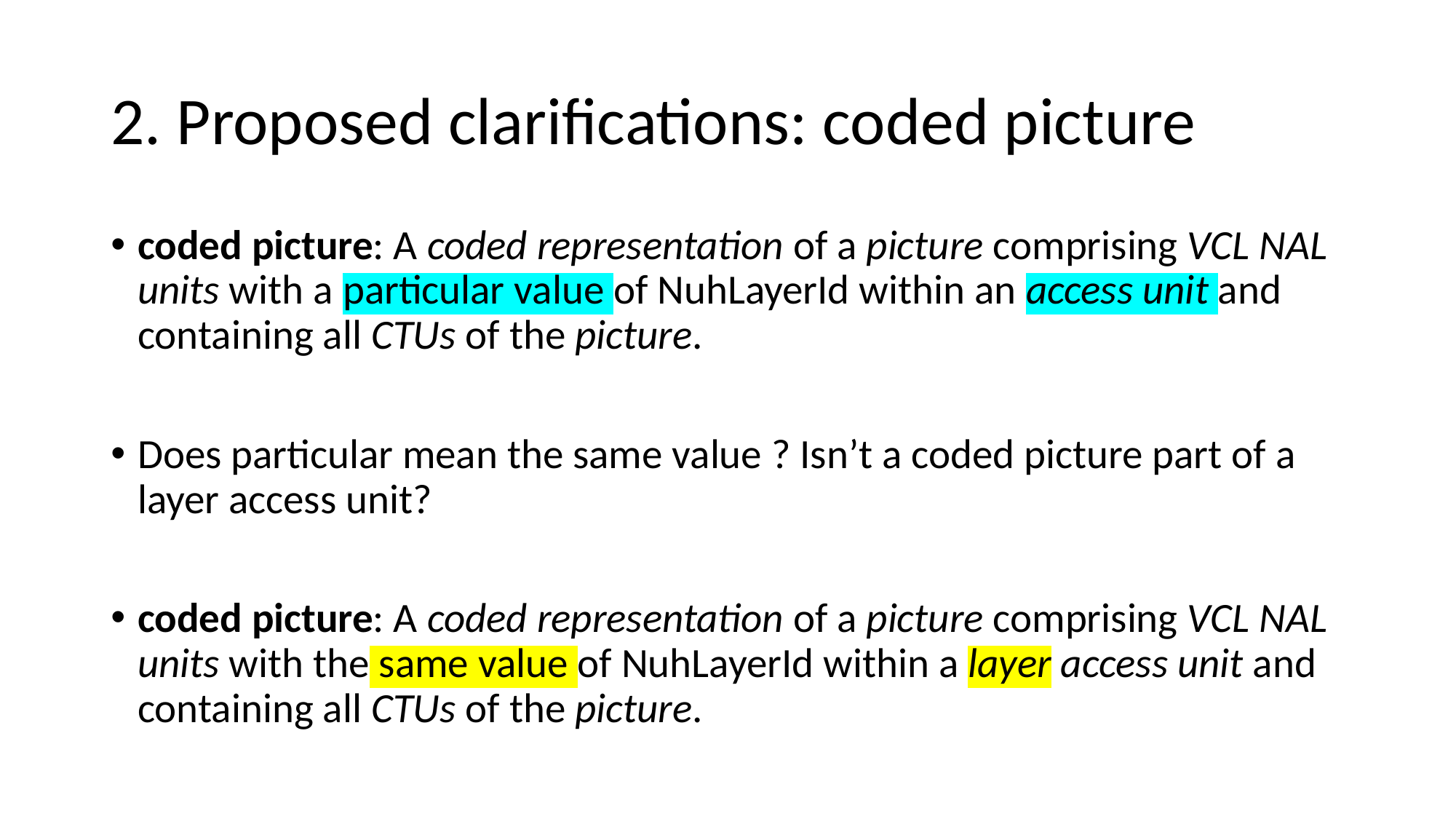

# 2. Proposed clarifications: coded picture
coded picture: A coded representation of a picture comprising VCL NAL units with a particular value of NuhLayerId within an access unit and containing all CTUs of the picture.

Does particular mean the same value ? Isn’t a coded picture part of a layer access unit?

coded picture: A coded representation of a picture comprising VCL NAL units with the same value of NuhLayerId within a layer access unit and containing all CTUs of the picture.